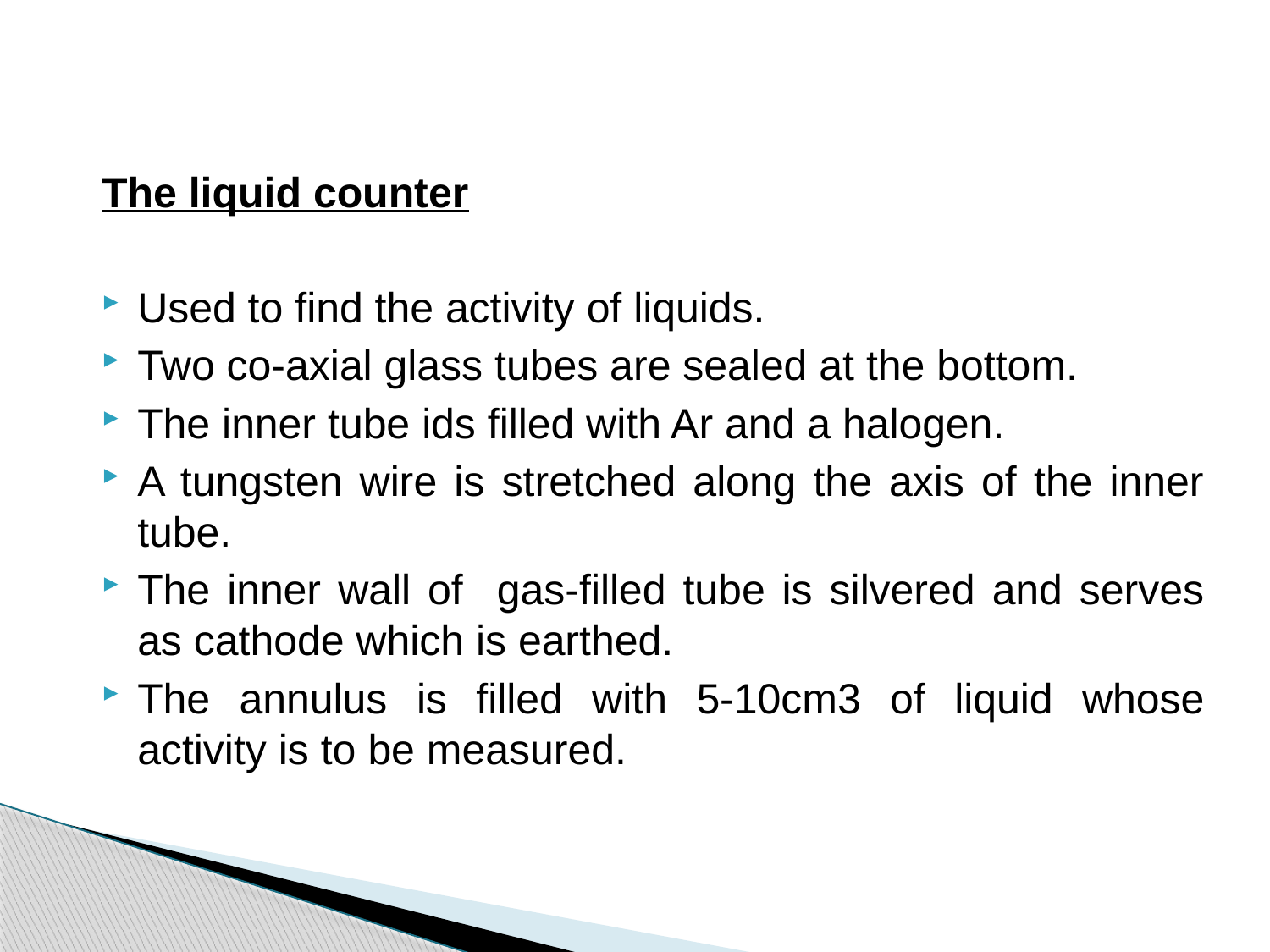

The liquid counter

Used to find the activity of liquids.
Two co-axial glass tubes are sealed at the bottom.
The inner tube ids filled with Ar and a halogen.
A tungsten wire is stretched along the axis of the inner tube.
The inner wall of  gas-filled tube is silvered and serves as cathode which is earthed.
The annulus is filled with 5-10cm3 of liquid whose activity is to be measured.